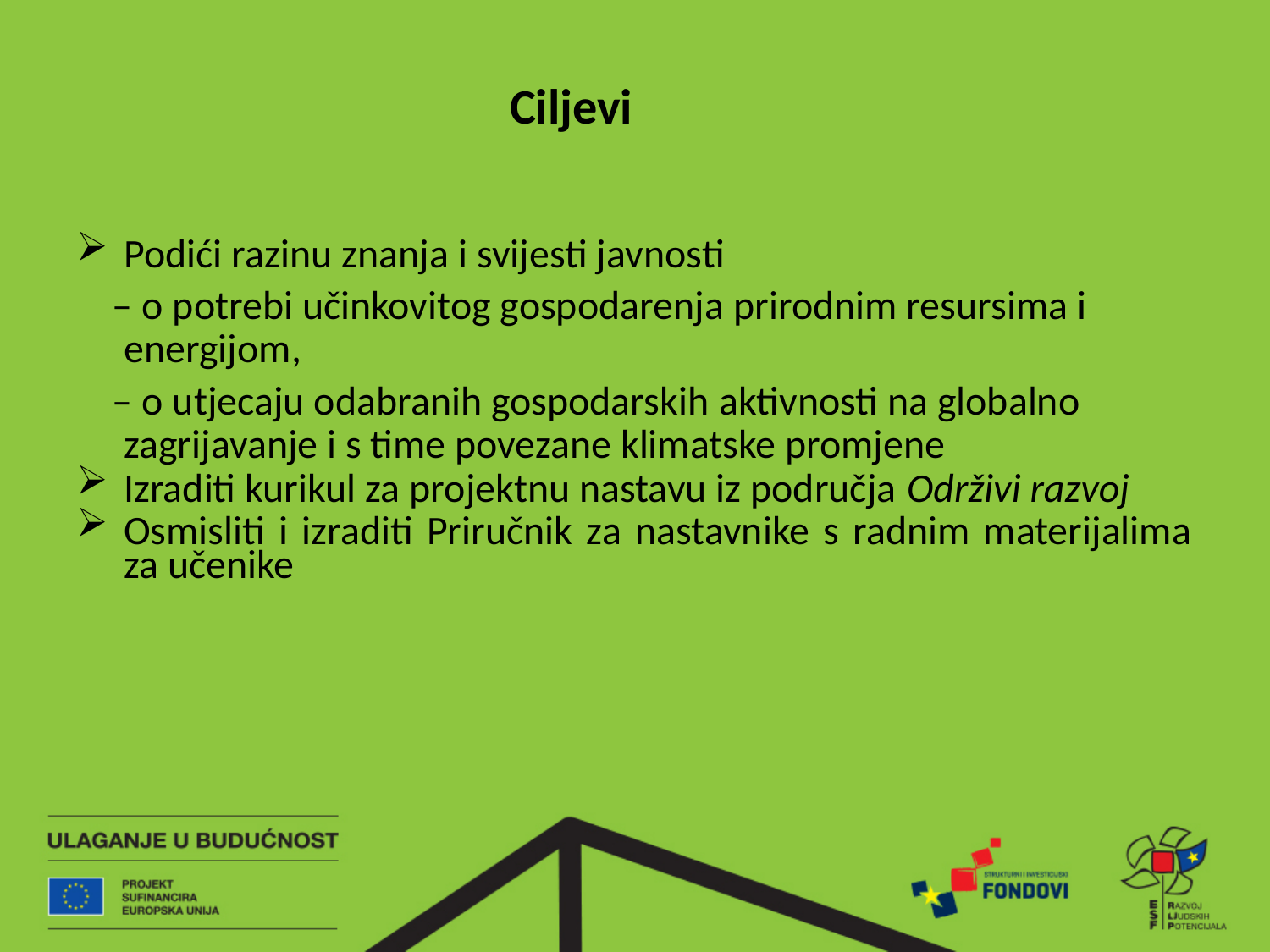

Ciljevi
Podići razinu znanja i svijesti javnosti
    – o potrebi učinkovitog gospodarenja prirodnim resursima i energijom,
    – o utjecaju odabranih gospodarskih aktivnosti na globalno zagrijavanje i s time povezane klimatske promjene
Izraditi kurikul za projektnu nastavu iz područja Održivi razvoj
Osmisliti i izraditi Priručnik za nastavnike s radnim materijalima za učenike